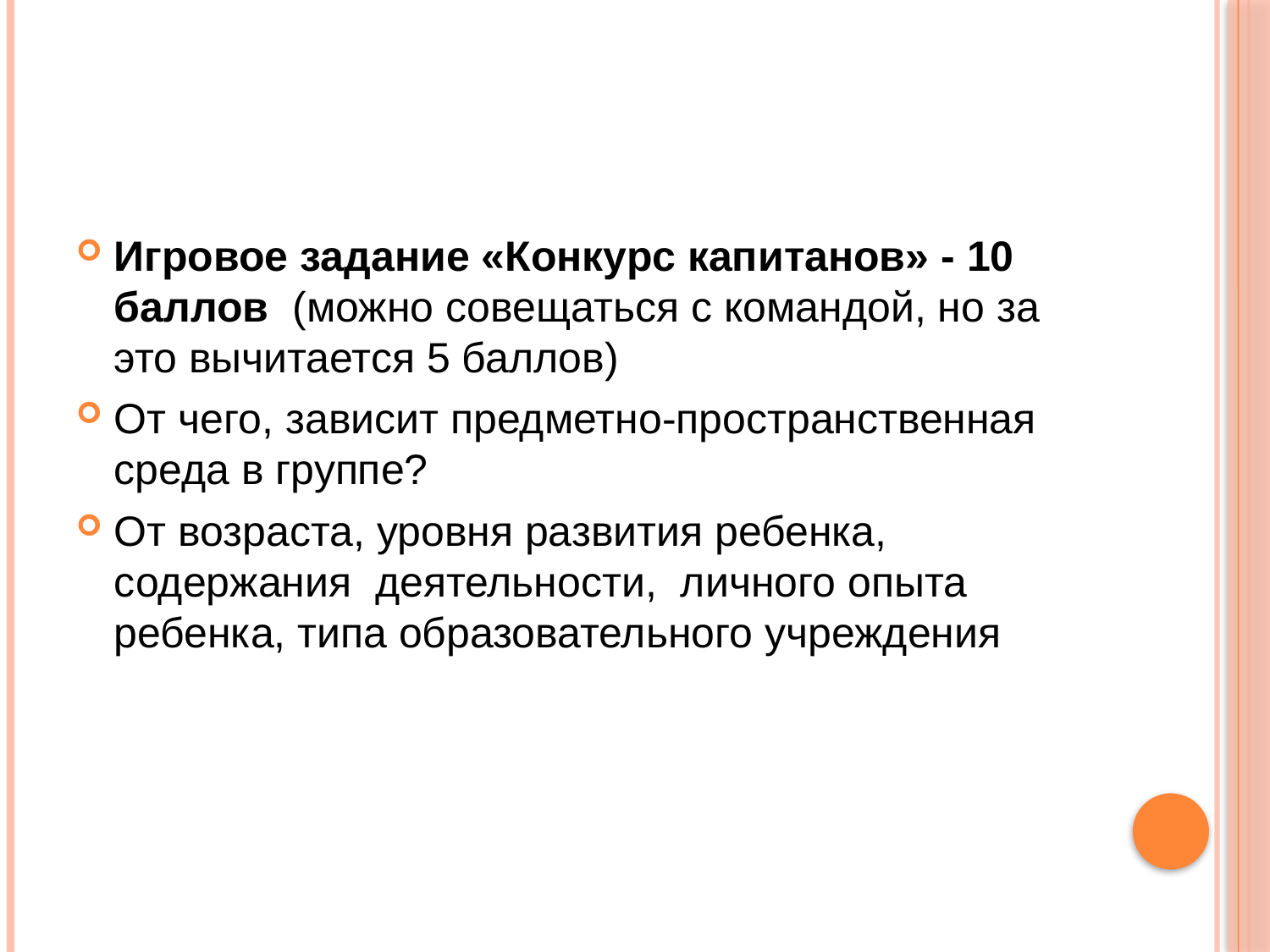

#
Игровое задание «Конкурс капитанов» - 10 баллов  (можно совещаться с командой, но за это вычитается 5 баллов)
От чего, зависит предметно-пространственная среда в группе?
От возраста, уровня развития ребенка, содержания  деятельности,  личного опыта  ребенка, типа образовательного учреждения